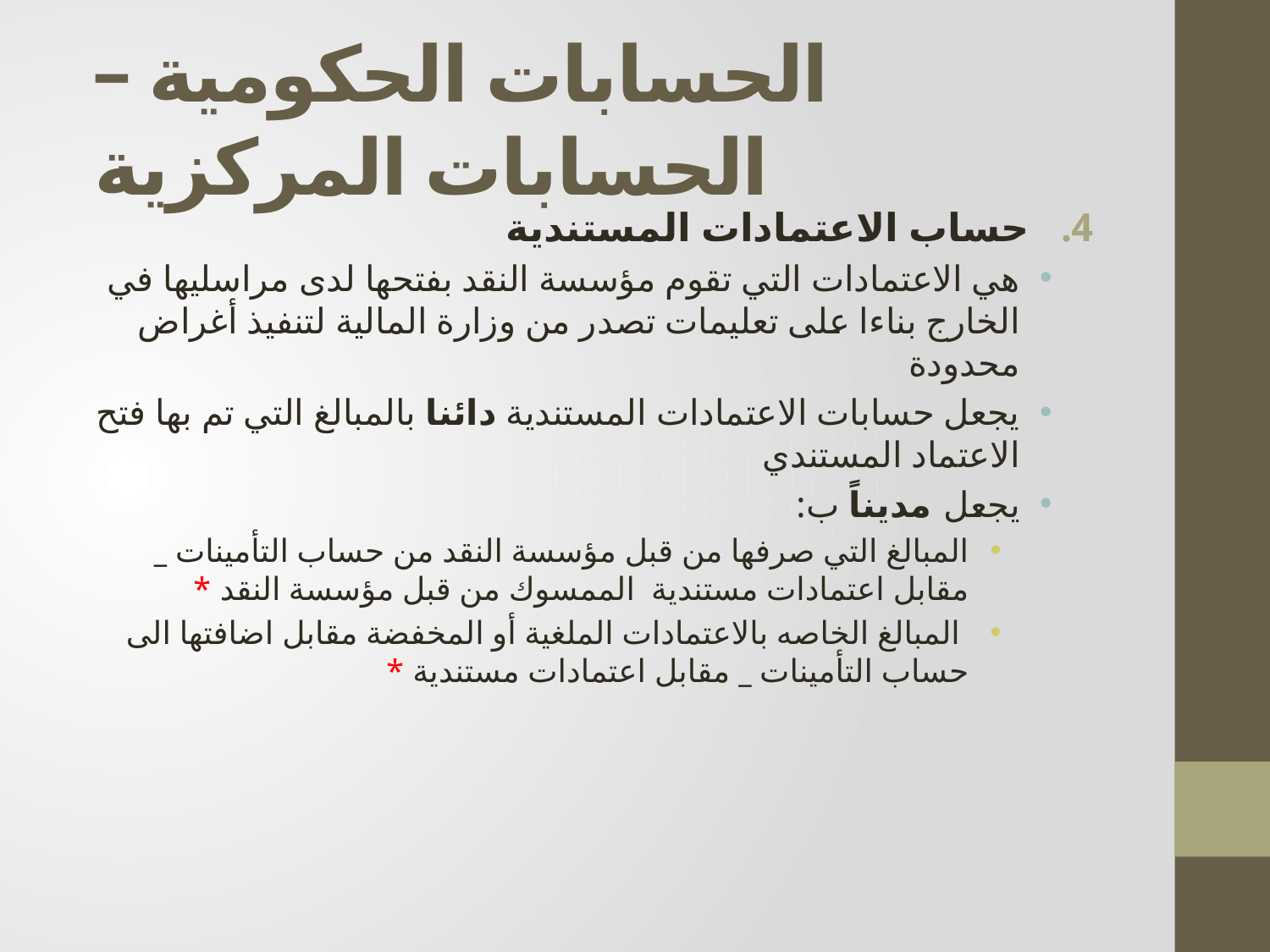

# الحسابات الحكومية –  الحسابات المركزية
حساب الاعتمادات المستندية
هي الاعتمادات التي تقوم مؤسسة النقد بفتحها لدى مراسليها في الخارج بناءا على تعليمات تصدر من وزارة المالية لتنفيذ أغراض محدودة
يجعل حسابات الاعتمادات المستندية دائنا بالمبالغ التي تم بها فتح الاعتماد المستندي
يجعل مديناً ب:
المبالغ التي صرفها من قبل مؤسسة النقد من حساب التأمينات _ مقابل اعتمادات مستندية  الممسوك من قبل مؤسسة النقد *
 المبالغ الخاصه بالاعتمادات الملغية أو المخفضة مقابل اضافتها الى حساب التأمينات _ مقابل اعتمادات مستندية *